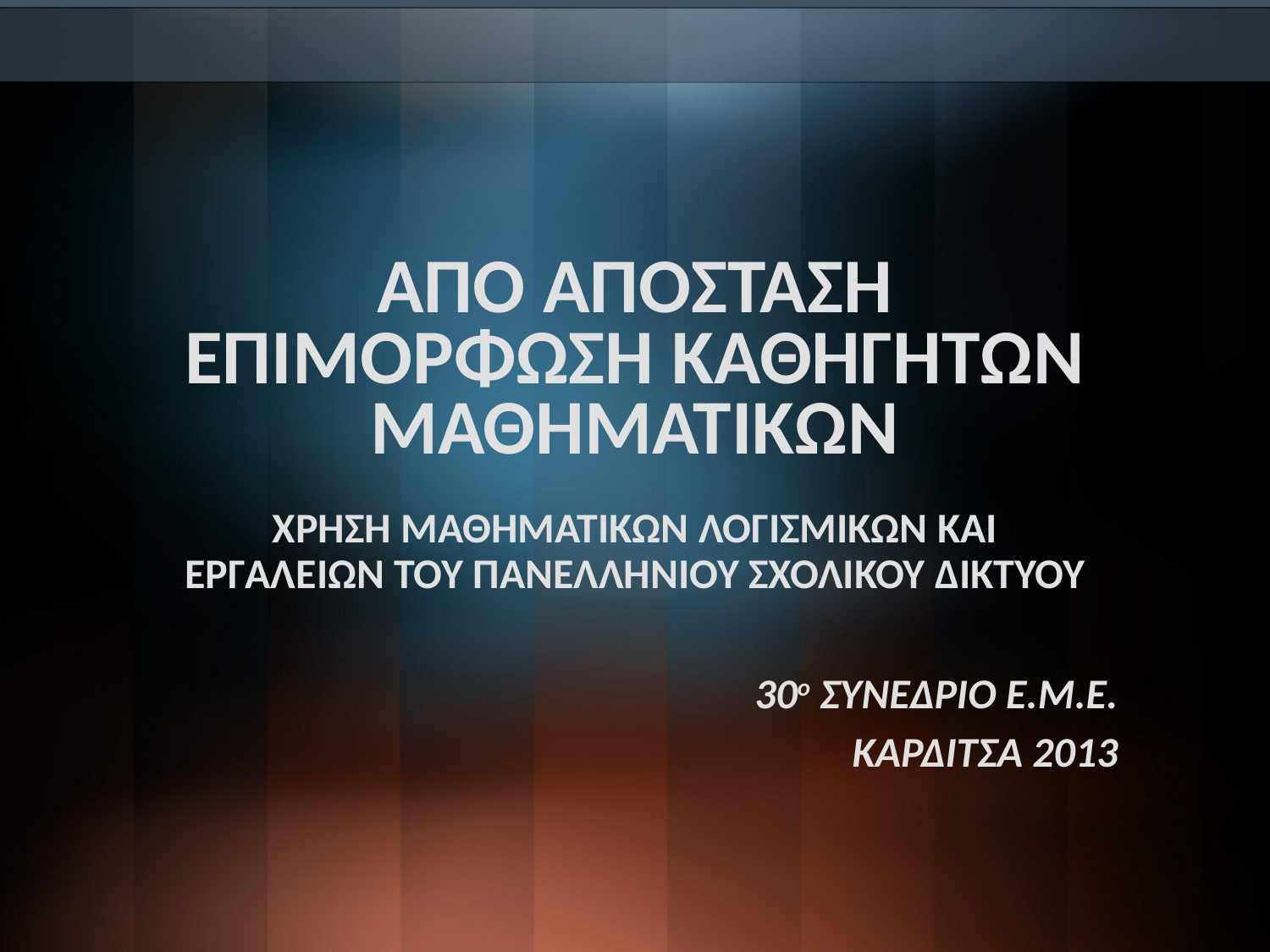

# ΑΠΟ ΑΠΟΣΤΑΣΗ ΕΠΙΜΟΡΦΩΣΗ ΚΑΘΗΓΗΤΩΝ ΜΑΘΗΜΑΤΙΚΩΝ
ΧΡΗΣΗ ΜΑΘΗΜΑΤΙΚΩΝ ΛΟΓΙΣΜΙΚΩΝ ΚΑΙ ΕΡΓΑΛΕΙΩΝ ΤΟΥ ΠΑΝΕΛΛΗΝΙΟΥ ΣΧΟΛΙΚΟΥ ΔΙΚΤΥΟΥ
30ο ΣΥΝΕΔΡΙΟ Ε.Μ.Ε.
ΚΑΡΔΙΤΣΑ 2013